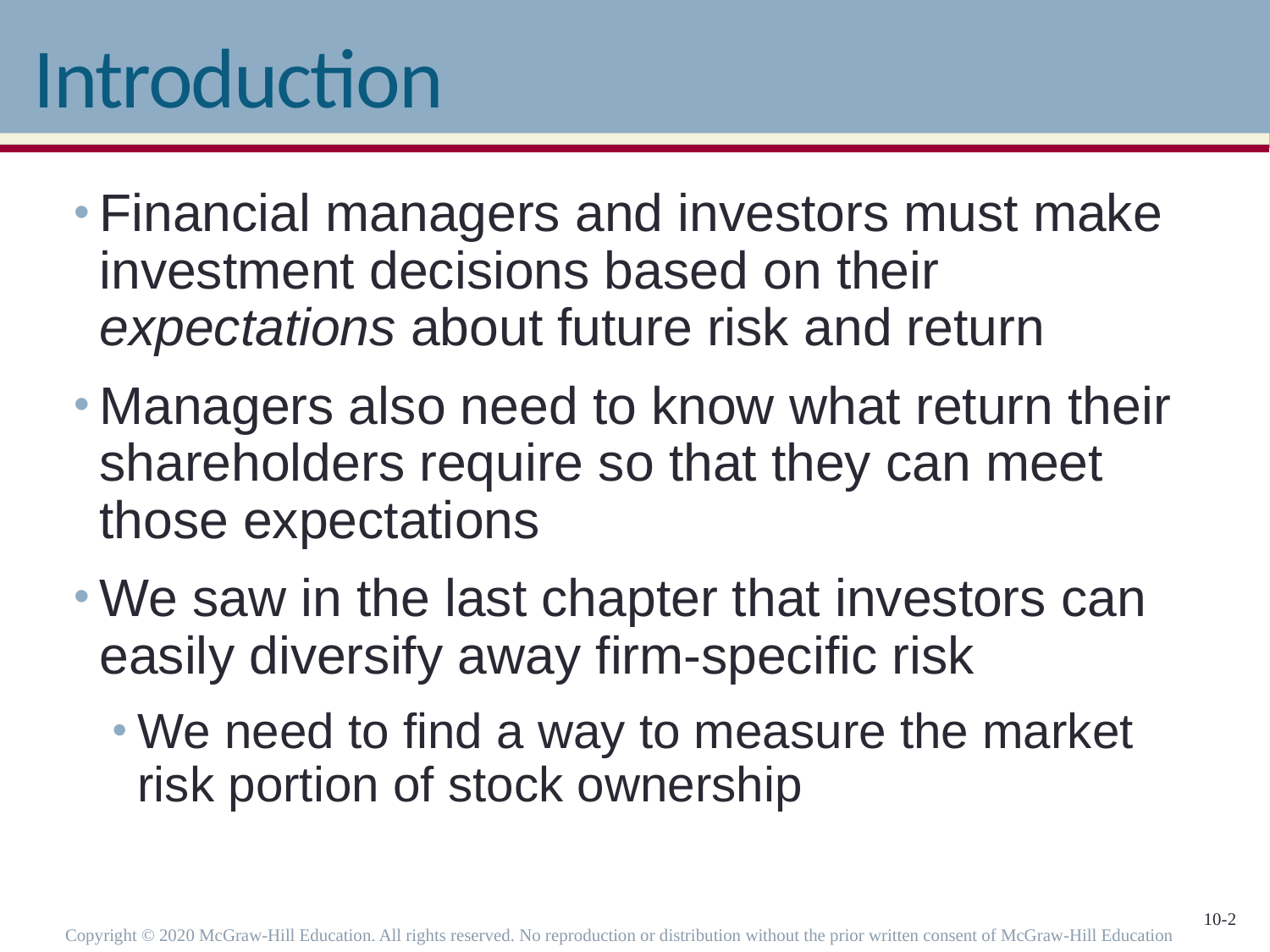

# Introduction
Financial managers and investors must make investment decisions based on their expectations about future risk and return
Managers also need to know what return their shareholders require so that they can meet those expectations
We saw in the last chapter that investors can easily diversify away firm-specific risk
We need to find a way to measure the market risk portion of stock ownership
Copyright © 2020 McGraw-Hill Education. All rights reserved. No reproduction or distribution without the prior written consent of McGraw-Hill Education